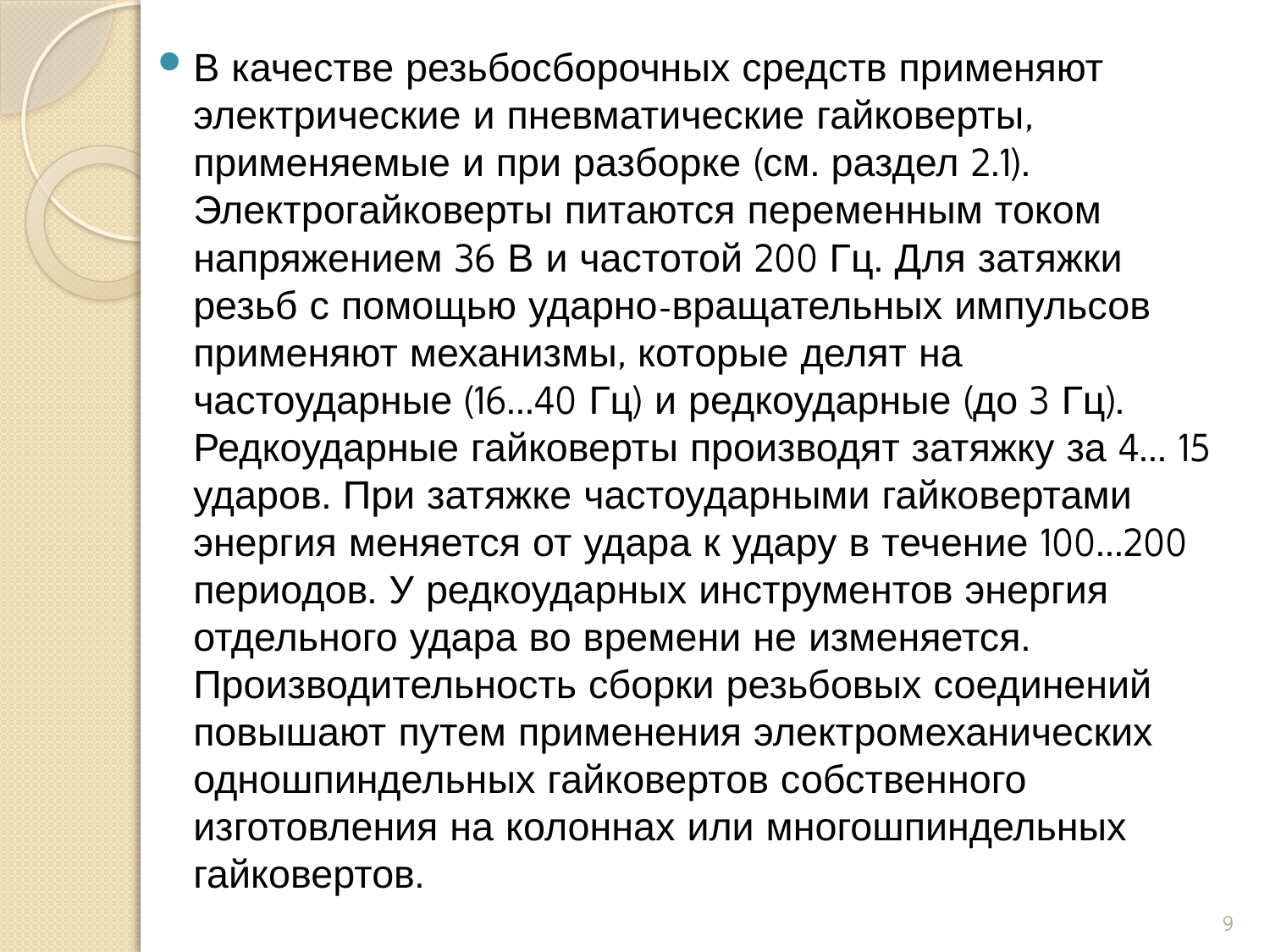

В качестве резьбосборочных средств применяют электри­ческие и пневматические гайковерты, применяемые и при раз­борке (см. раздел 2.1). Электрогайковерты питаются перемен­ным током напряжением 36 В и частотой 200 Гц. Для затяжки резьб с помощью ударно-вращательных импульсов применя­ют механизмы, которые делят на частоударные (16...40 Гц) и редкоударные (до 3 Гц). Редкоударные гайковерты производят затяжку за 4... 15 ударов. При затяжке частоударными гайко­вертами энергия меняется от удара к удару в течение 100...200 периодов. У редкоударных инструментов энергия отдельного удара во времени не изменяется. Производительность сборки резьбовых соединений повышают путем применения электро­механических одношпиндельных гайковертов собственного изготовления на колоннах или многошпиндельных гайковертов.
9